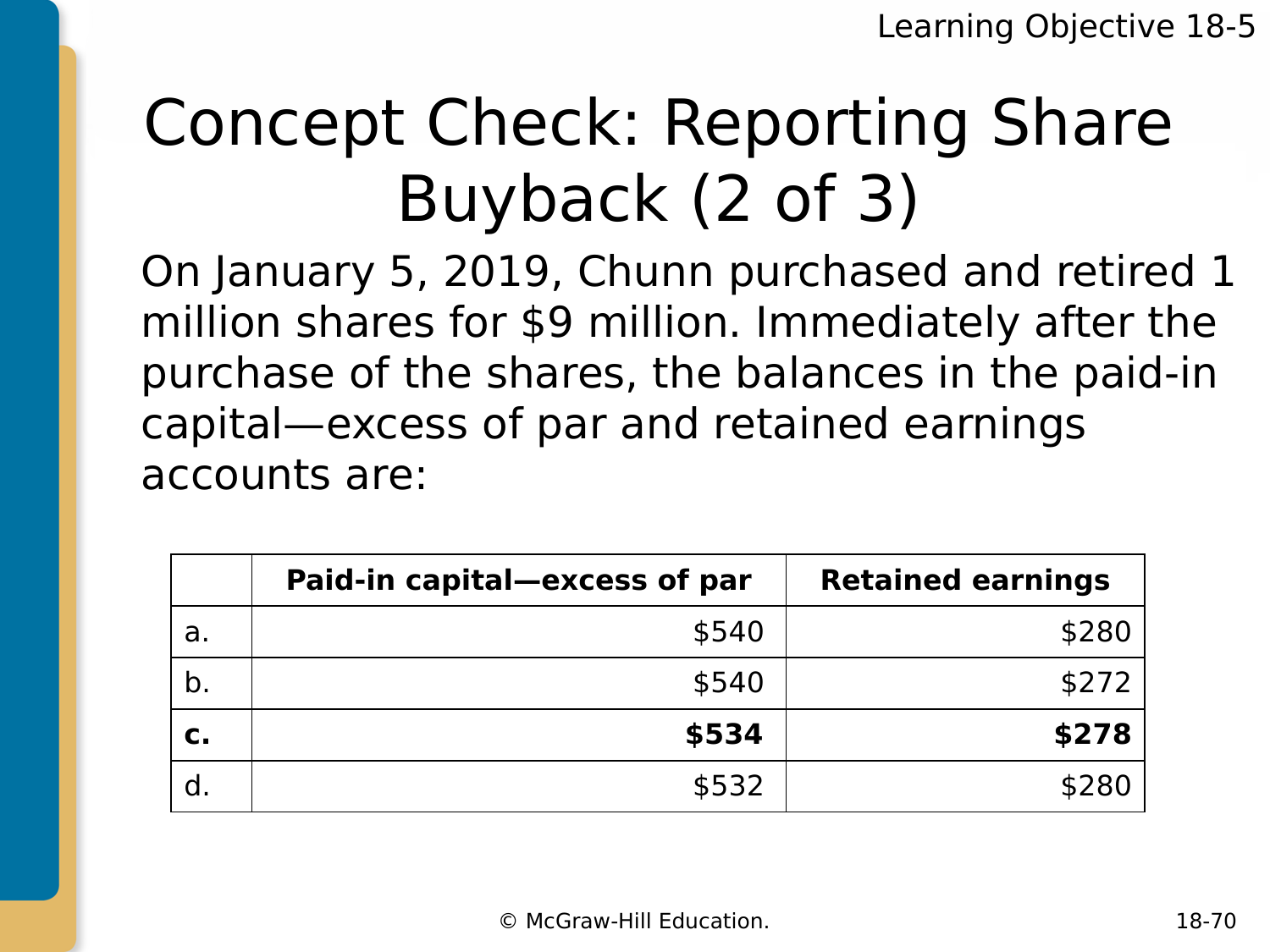

Learning Objective 18-5
# Concept Check: Reporting Share Buyback (2 of 3)
On January 5, 2019, Chunn purchased and retired 1 million shares for $9 million. Immediately after the purchase of the shares, the balances in the paid-in capital—excess of par and retained earnings accounts are:
|  | Paid-in capital—excess of par | Retained earnings |
| --- | --- | --- |
| a. | $540 | $280 |
| b. | $540 | $272 |
| c. | $534 | $278 |
| d. | $532 | $280 |